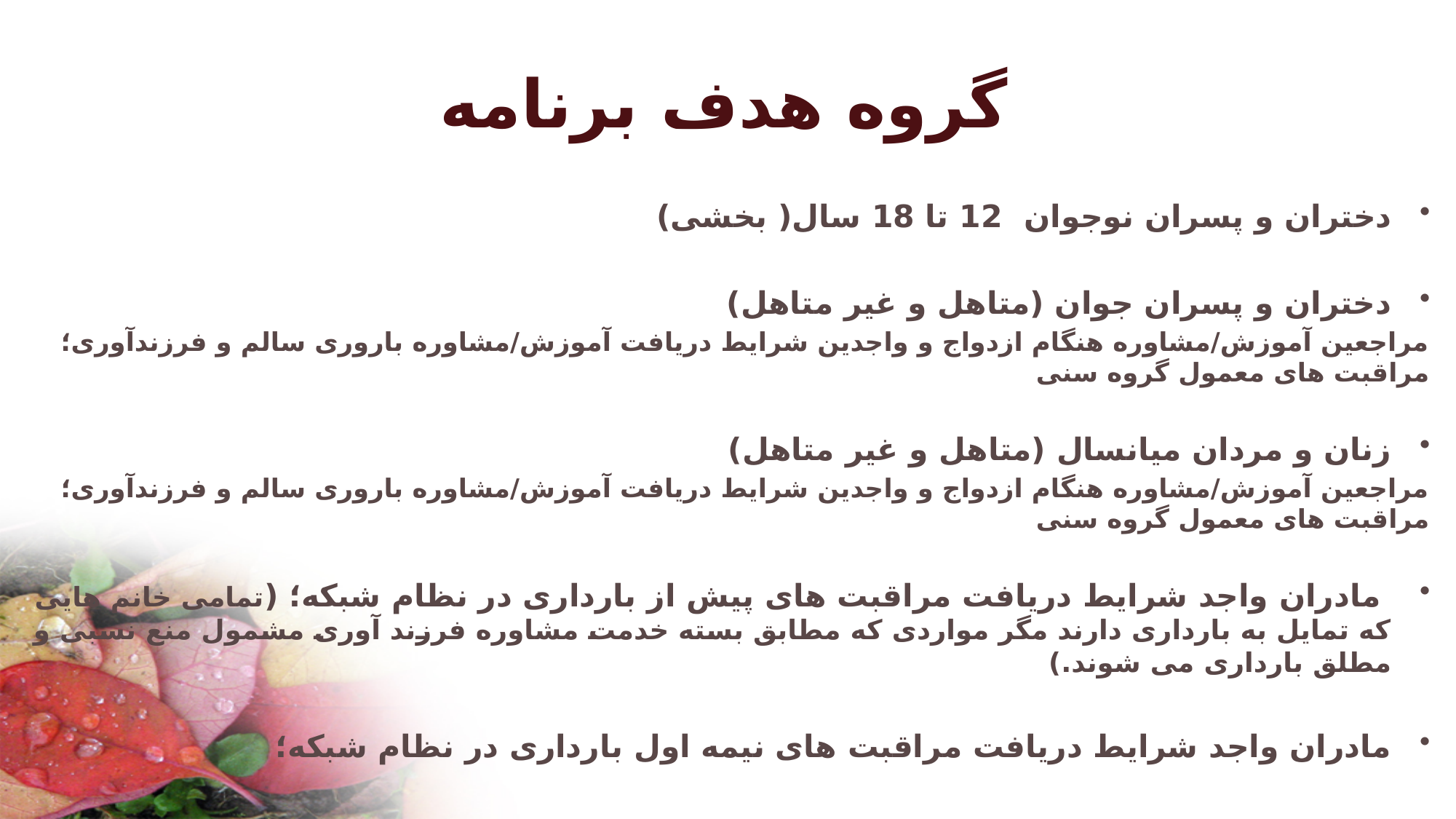

# گروه هدف برنامه
دختران و پسران نوجوان  12 تا 18 سال( بخشی)

دختران و پسران جوان (متاهل و غیر متاهل)
مراجعین آموزش/مشاوره هنگام ازدواج و واجدین شرایط دریافت آموزش/مشاوره باروری سالم و فرزندآوری؛ مراقبت های معمول گروه سنی

زنان و مردان میانسال (متاهل و غیر متاهل)
مراجعین آموزش/مشاوره هنگام ازدواج و واجدین شرایط دریافت آموزش/مشاوره باروری سالم و فرزندآوری؛ مراقبت های معمول گروه سنی

 مادران واجد شرایط دریافت مراقبت های پیش از بارداری در نظام شبکه؛ (تمامی خانم هایی که تمایل به بارداری دارند مگر مواردی که مطابق بسته خدمت مشاوره فرزند آوری مشمول منع نسبی و مطلق بارداری می شوند.)

مادران واجد شرایط دریافت مراقبت های نیمه اول بارداری در نظام شبکه؛